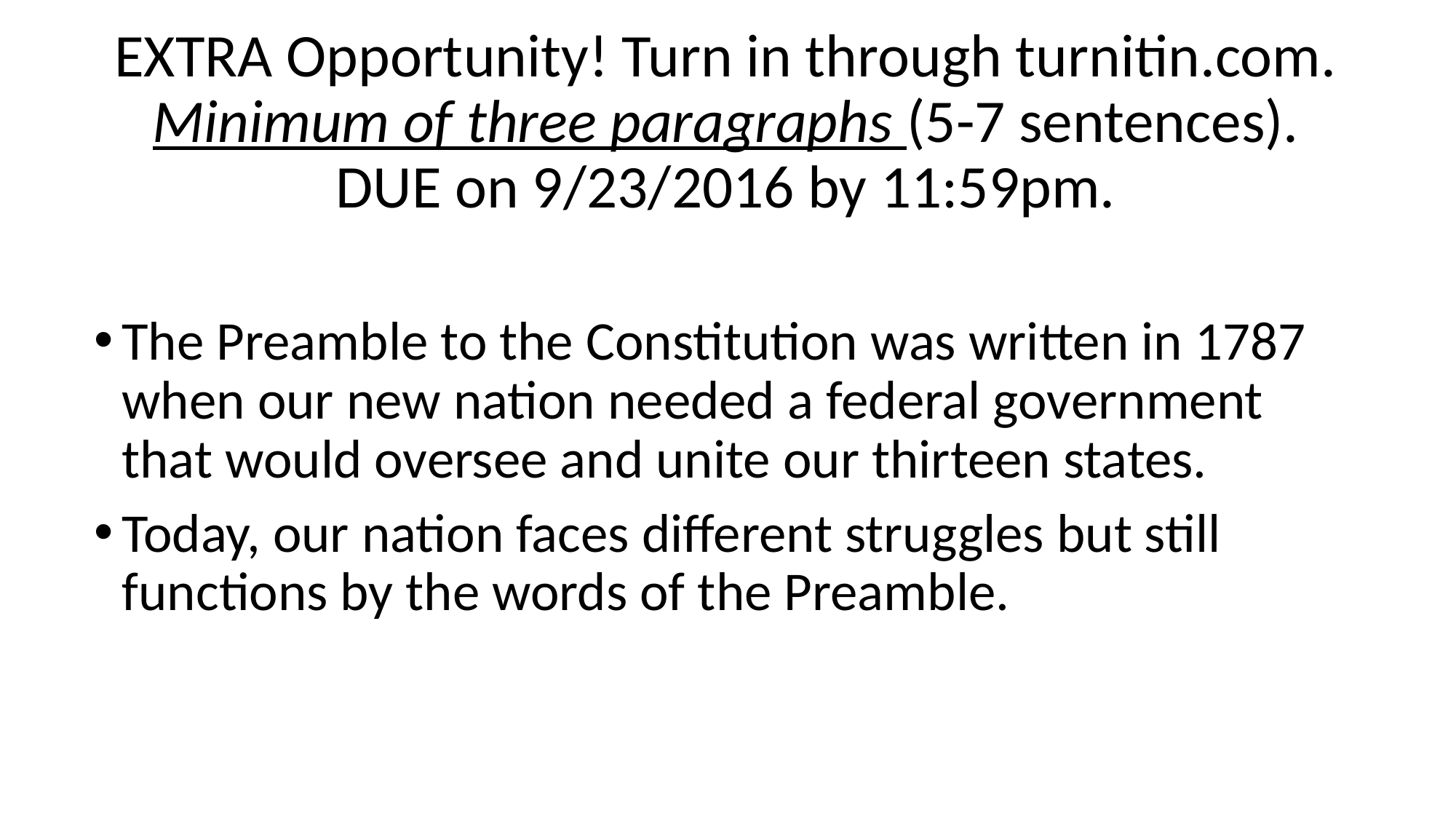

# EXTRA Opportunity! Turn in through turnitin.com. Minimum of three paragraphs (5-7 sentences). DUE on 9/23/2016 by 11:59pm.

The Preamble to the Constitution was written in 1787 when our new nation needed a federal government that would oversee and unite our thirteen states.
Today, our nation faces different struggles but still functions by the words of the Preamble.